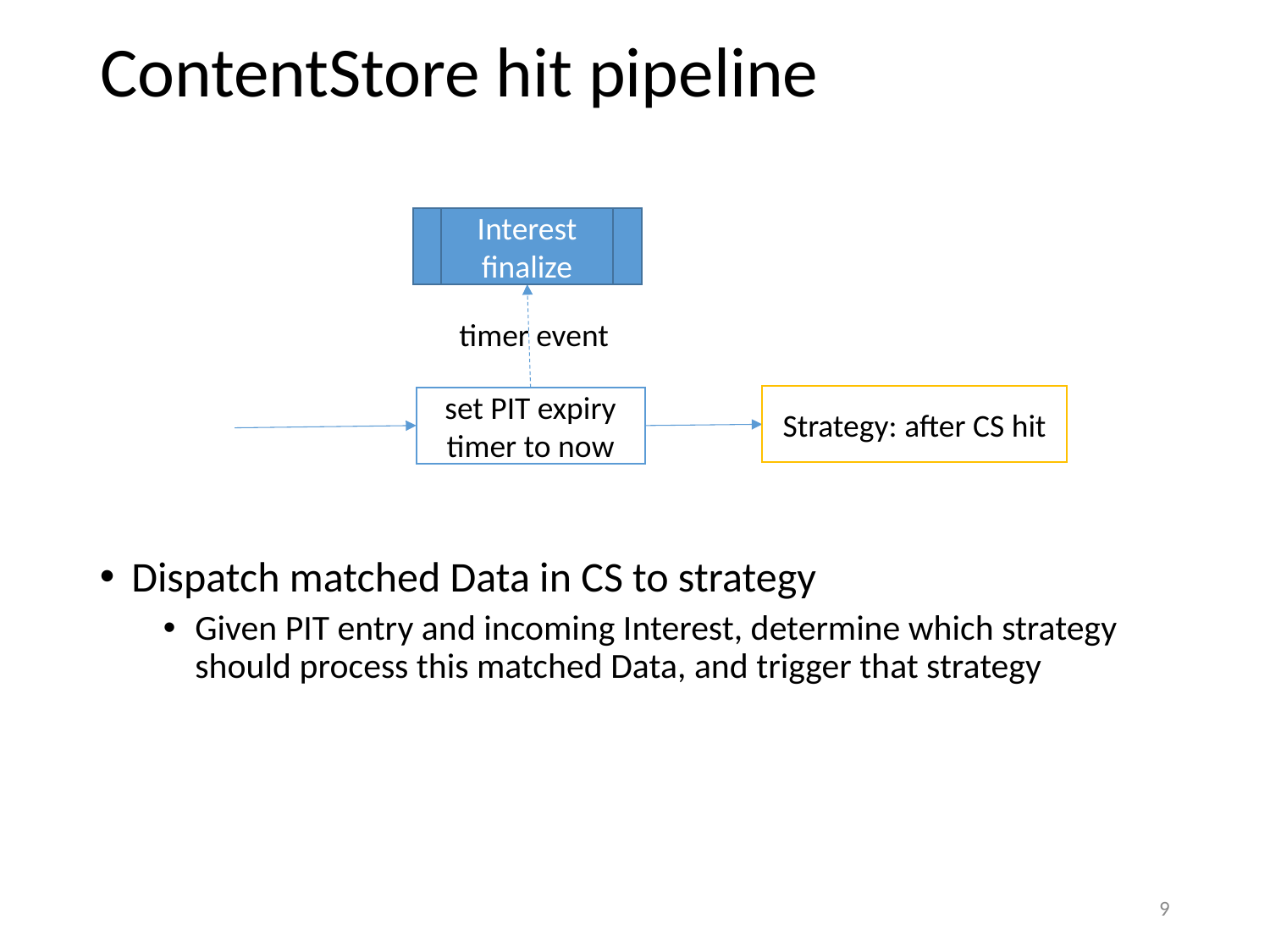

# ContentStore hit pipeline
Interest finalize
timer event
Strategy: after CS hit
set PIT expiry timer to now
Dispatch matched Data in CS to strategy
Given PIT entry and incoming Interest, determine which strategy should process this matched Data, and trigger that strategy
9